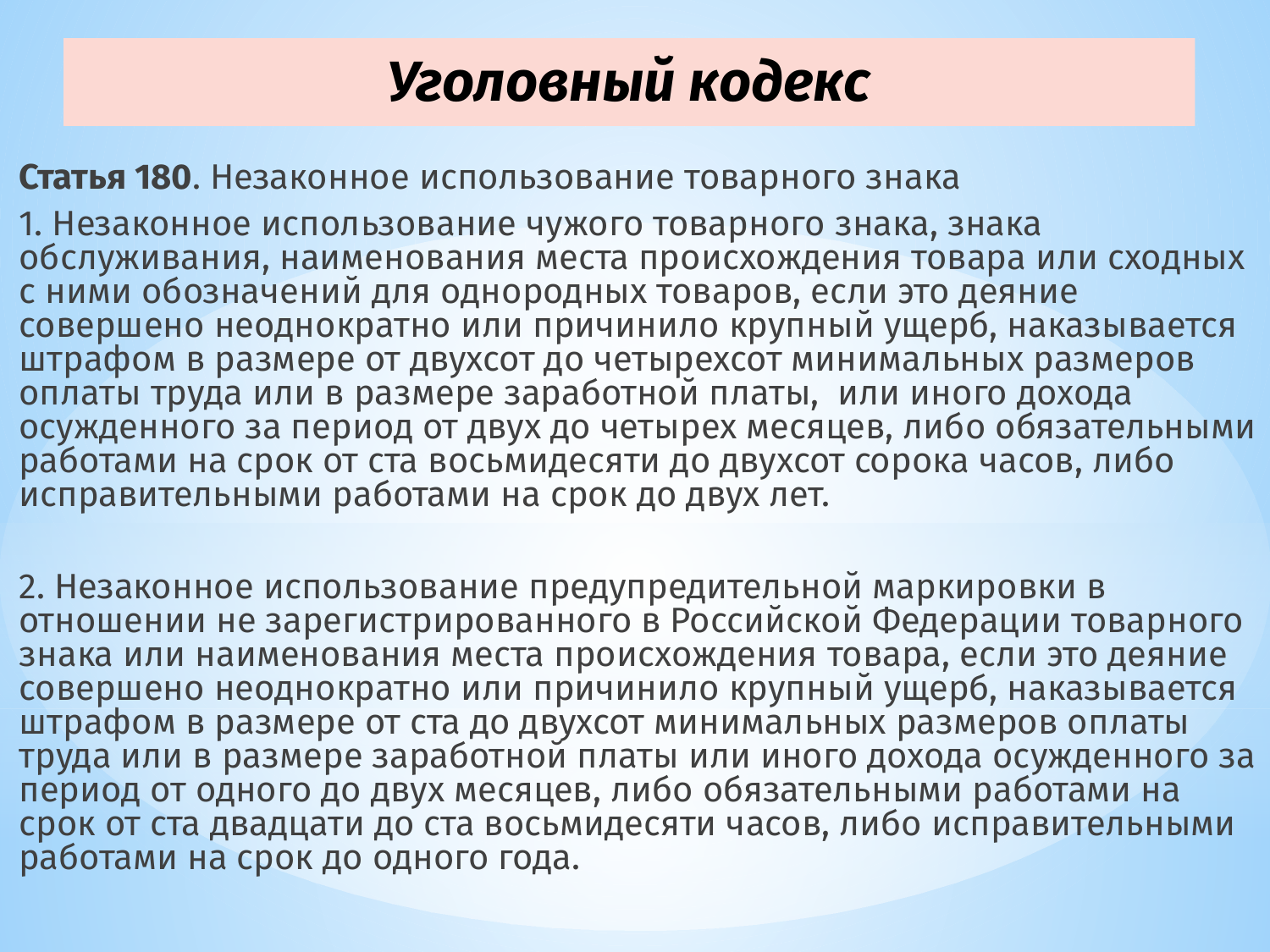

# Уголовный кодекс
Статья 180. Незаконное использование товарного знака
1. Незаконное использование чужого товарного знака, знака обслуживания, наименования места происхождения товара или сходных с ними обозначений для однородных товаров, если это деяние совершено неоднократно или причинило крупный ущерб, наказывается штрафом в размере от двухсот до четырехсот минимальных размеров оплаты труда или в размере заработной платы,  или иного дохода осужденного за период от двух до четырех месяцев, либо обязательными работами на срок от ста восьмидесяти до двухсот сорока часов, либо исправительными работами на срок до двух лет.

2. Незаконное использование предупредительной маркировки в отношении не зарегистрированного в Российской Федерации товарного знака или наименования места происхождения товара, если это деяние совершено неоднократно или причинило крупный ущерб, наказывается штрафом в размере от ста до двухсот минимальных размеров оплаты труда или в размере заработной платы или иного дохода осужденного за период от одного до двух месяцев, либо обязательными работами на срок от ста двадцати до ста восьмидесяти часов, либо исправительными работами на срок до одного года.